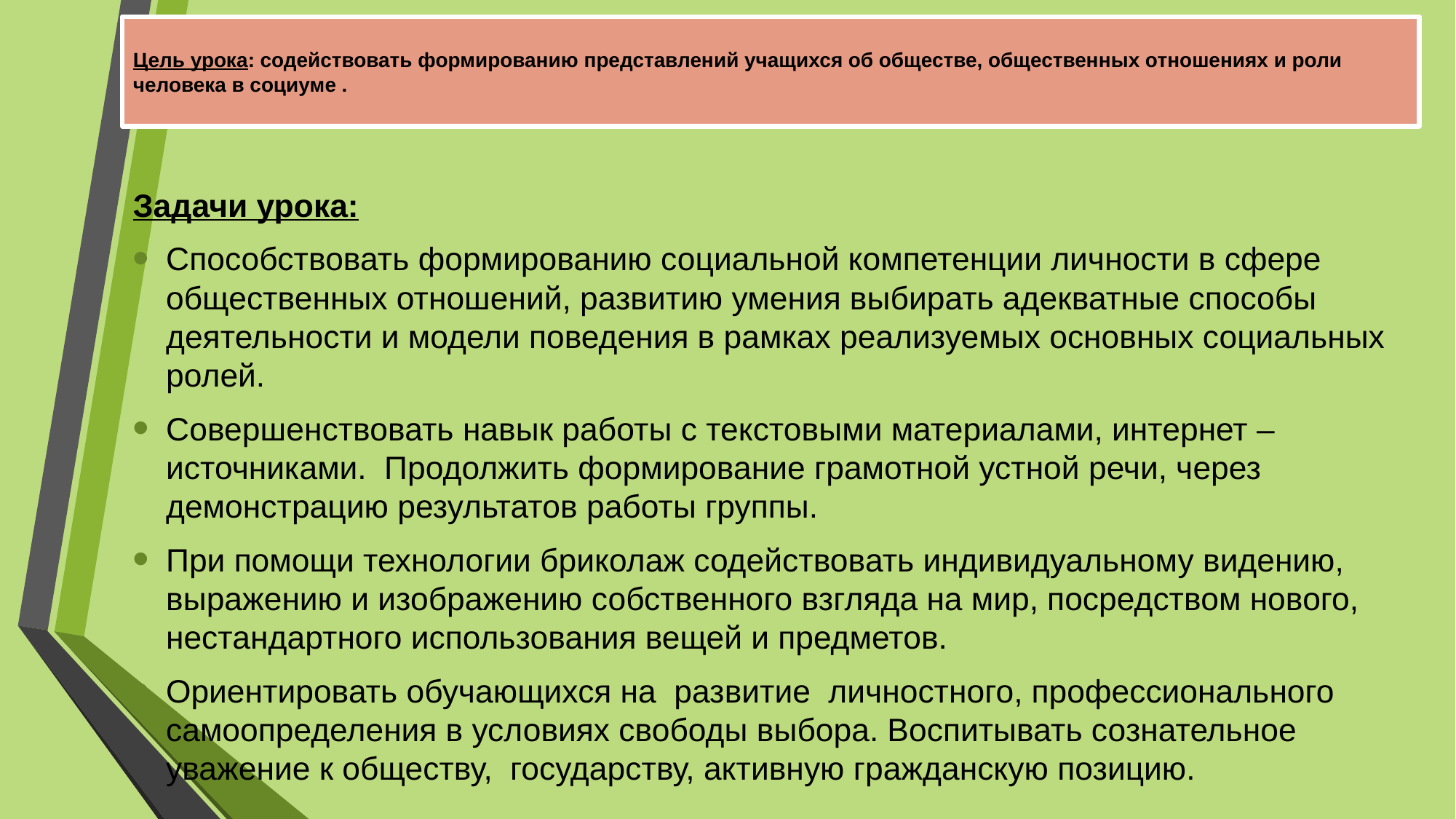

# Цель урока: содействовать формированию представлений учащихся об обществе, общественных отношениях и роли человека в социуме .

Задачи урока:
Способствовать формированию социальной компетенции личности в сфере общественных отношений, развитию умения выбирать адекватные способы деятельности и модели поведения в рамках реализуемых основных социальных ролей.
Совершенствовать навык работы с текстовыми материалами, интернет – источниками.  Продолжить формирование грамотной устной речи, через демонстрацию результатов работы группы.
При помощи технологии бриколаж содействовать индивидуальному видению, выражению и изображению собственного взгляда на мир, посредством нового, нестандартного использования вещей и предметов.
Ориентировать обучающихся на  развитие  личностного, профессионального самоопределения в условиях свободы выбора. Воспитывать сознательное уважение к обществу,  государству, активную гражданскую позицию.